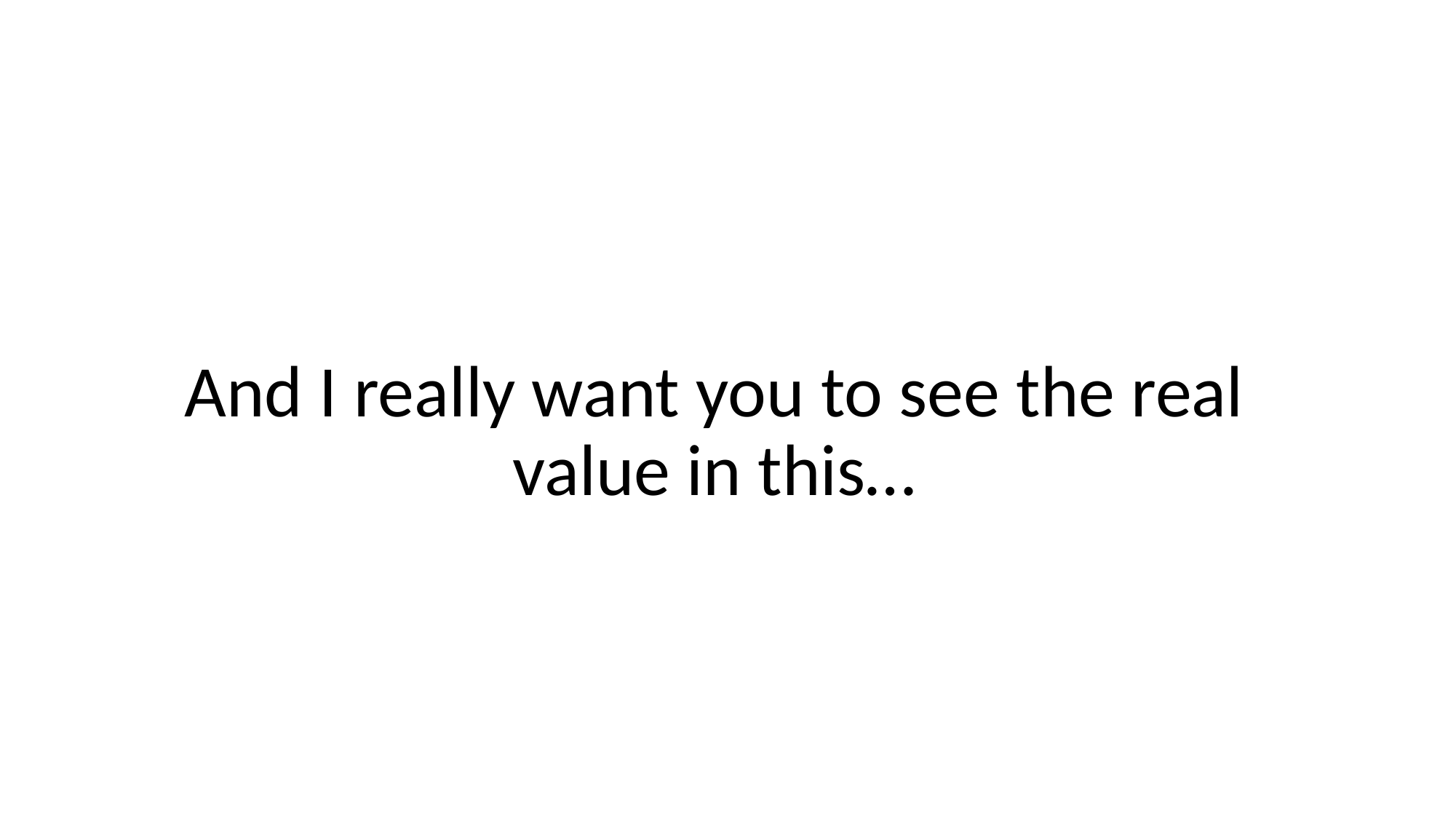

And I really want you to see the real value in this…